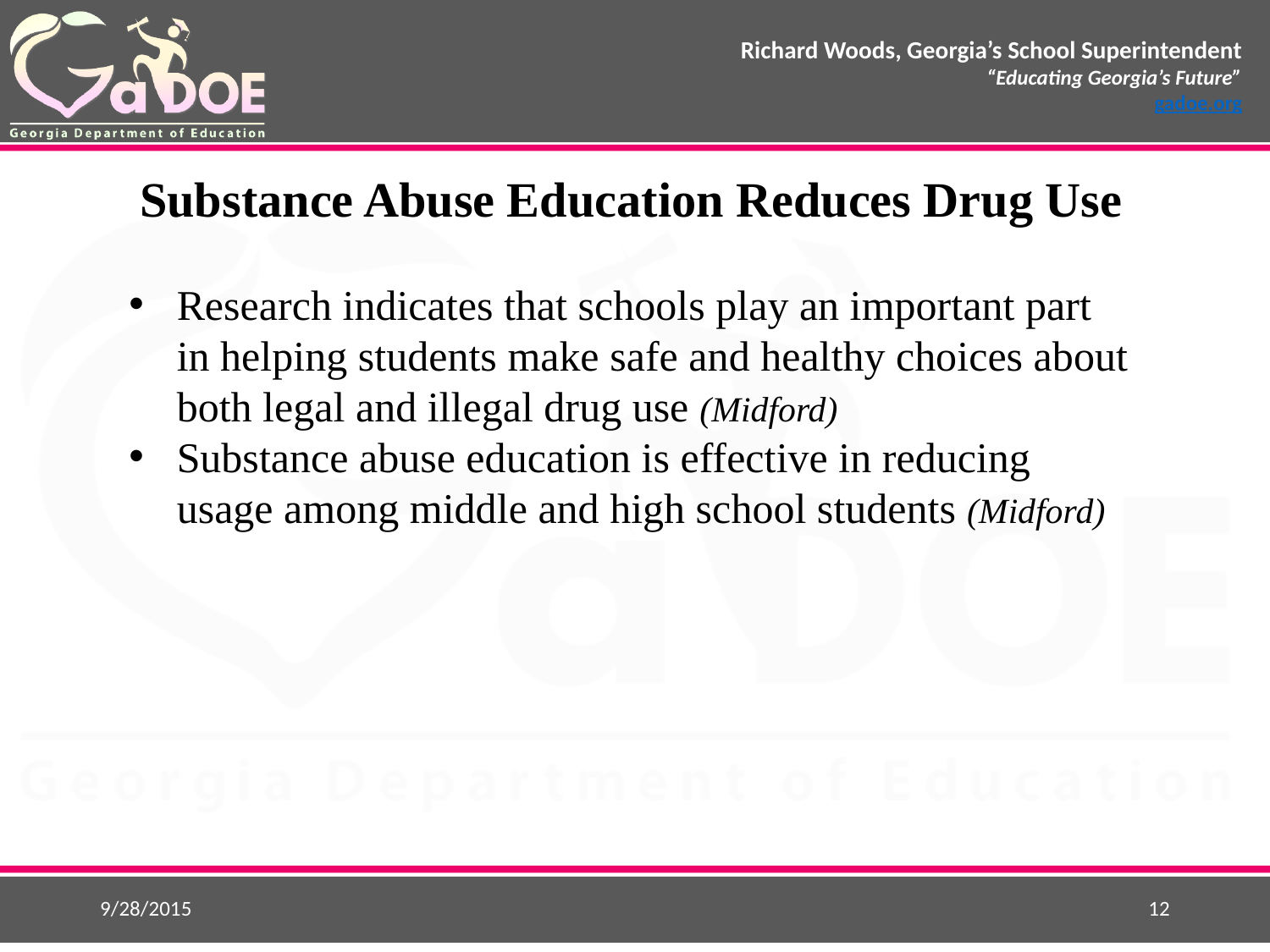

Substance Abuse Education Reduces Drug Use

Research indicates that schools play an important part in helping students make safe and healthy choices about both legal and illegal drug use (Midford)
Substance abuse education is effective in reducing usage among middle and high school students (Midford)
9/28/2015
12